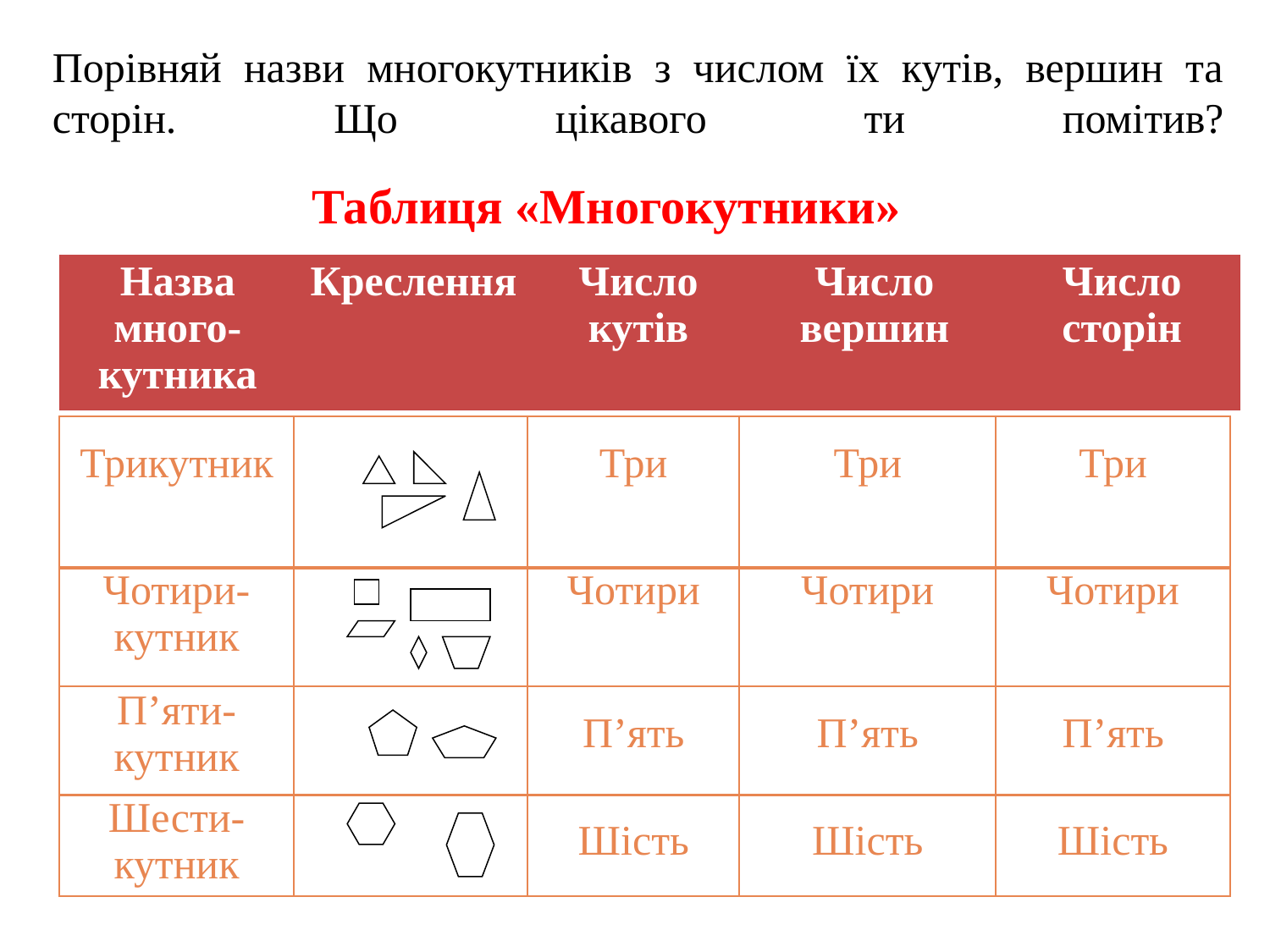

# Порівняй назви многокутників з числом їх кутів, вершин та сторін. Що цікавого ти помітив?
Таблиця «Многокутники»
| Назва много-кутника | Креслення | Число кутів | Число вершин | Число сторін |
| --- | --- | --- | --- | --- |
| Трикутник |  | Три | Три | Три |
| --- | --- | --- | --- | --- |

| Чотири-кутник |  | Чотири | Чотири | Чотири |
| --- | --- | --- | --- | --- |

| П’яти-кутник |  | П’ять | П’ять | П’ять |
| --- | --- | --- | --- | --- |

| Шести-кутник |  | Шість | Шість | Шість |
| --- | --- | --- | --- | --- |